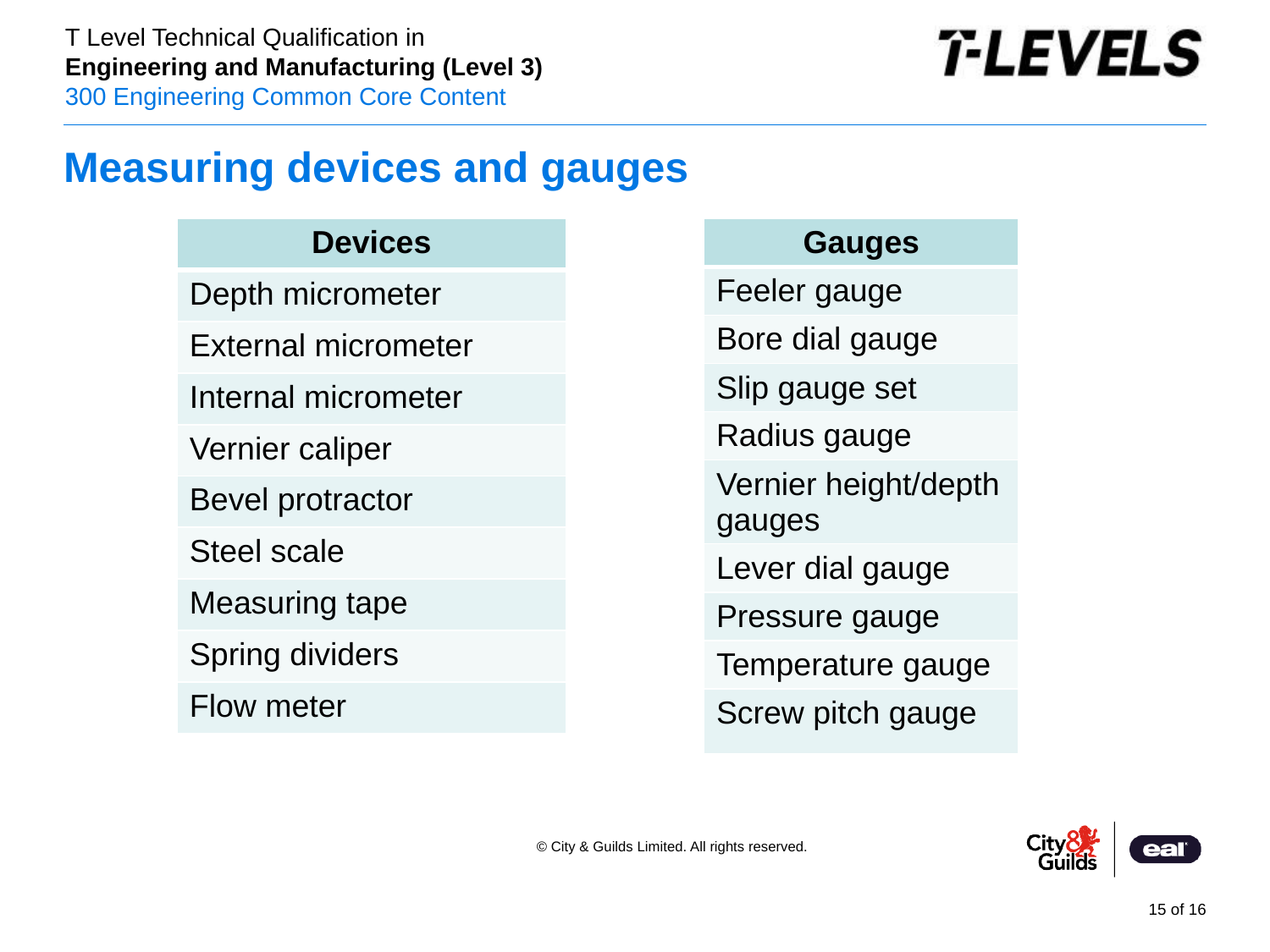

# Measuring devices and gauges
| Devices |
| --- |
| Depth micrometer |
| External micrometer |
| Internal micrometer |
| Vernier caliper |
| Bevel protractor |
| Steel scale |
| Measuring tape |
| Spring dividers |
| Flow meter |
| Gauges |
| --- |
| Feeler gauge |
| Bore dial gauge |
| Slip gauge set |
| Radius gauge |
| Vernier height/depth gauges |
| Lever dial gauge |
| Pressure gauge |
| Temperature gauge |
| Screw pitch gauge |